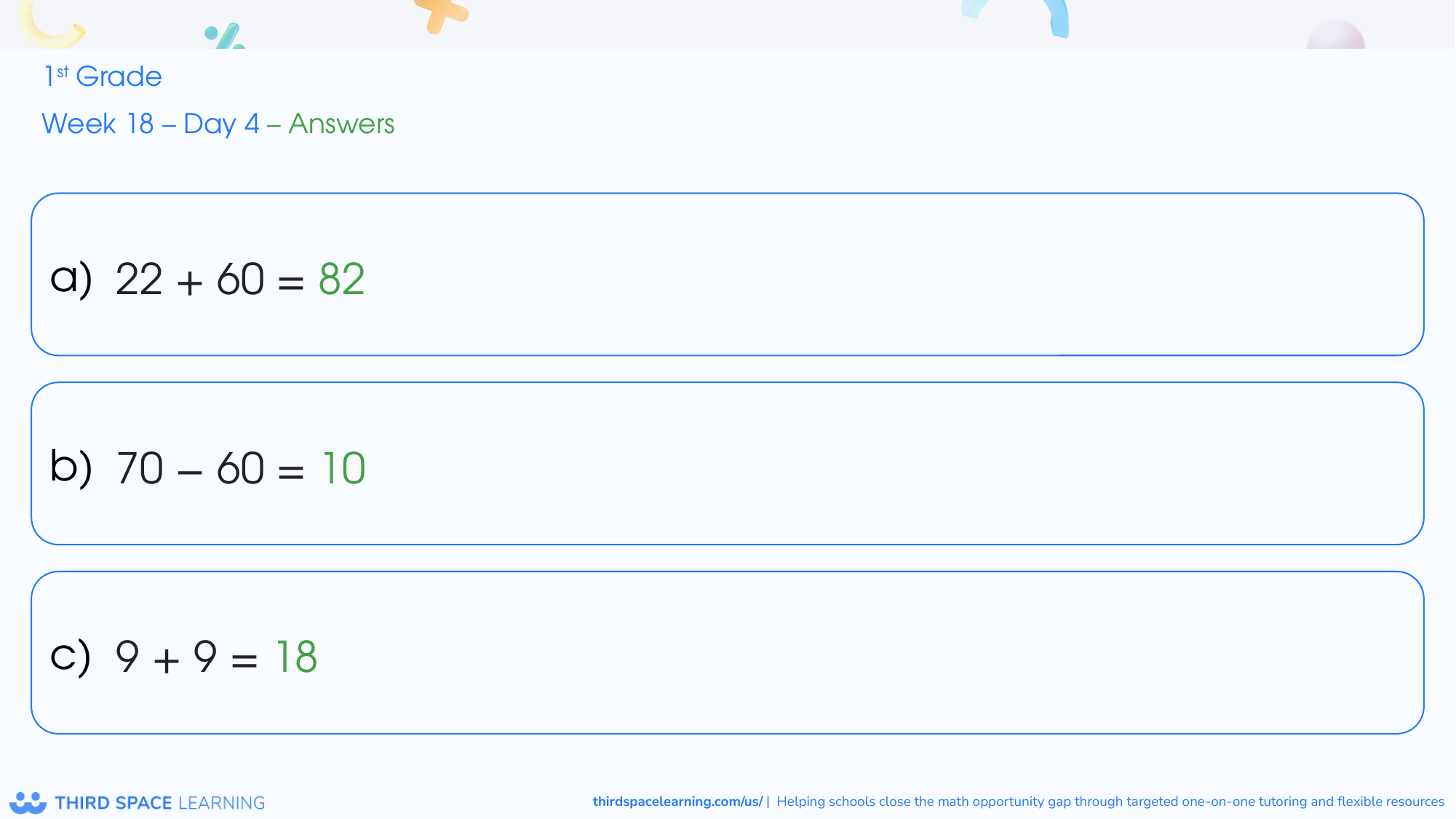

1st Grade
Week 18 – Day 4 – Answers
22 + 60 = 82
70 − 60 = 10
9 + 9 = 18